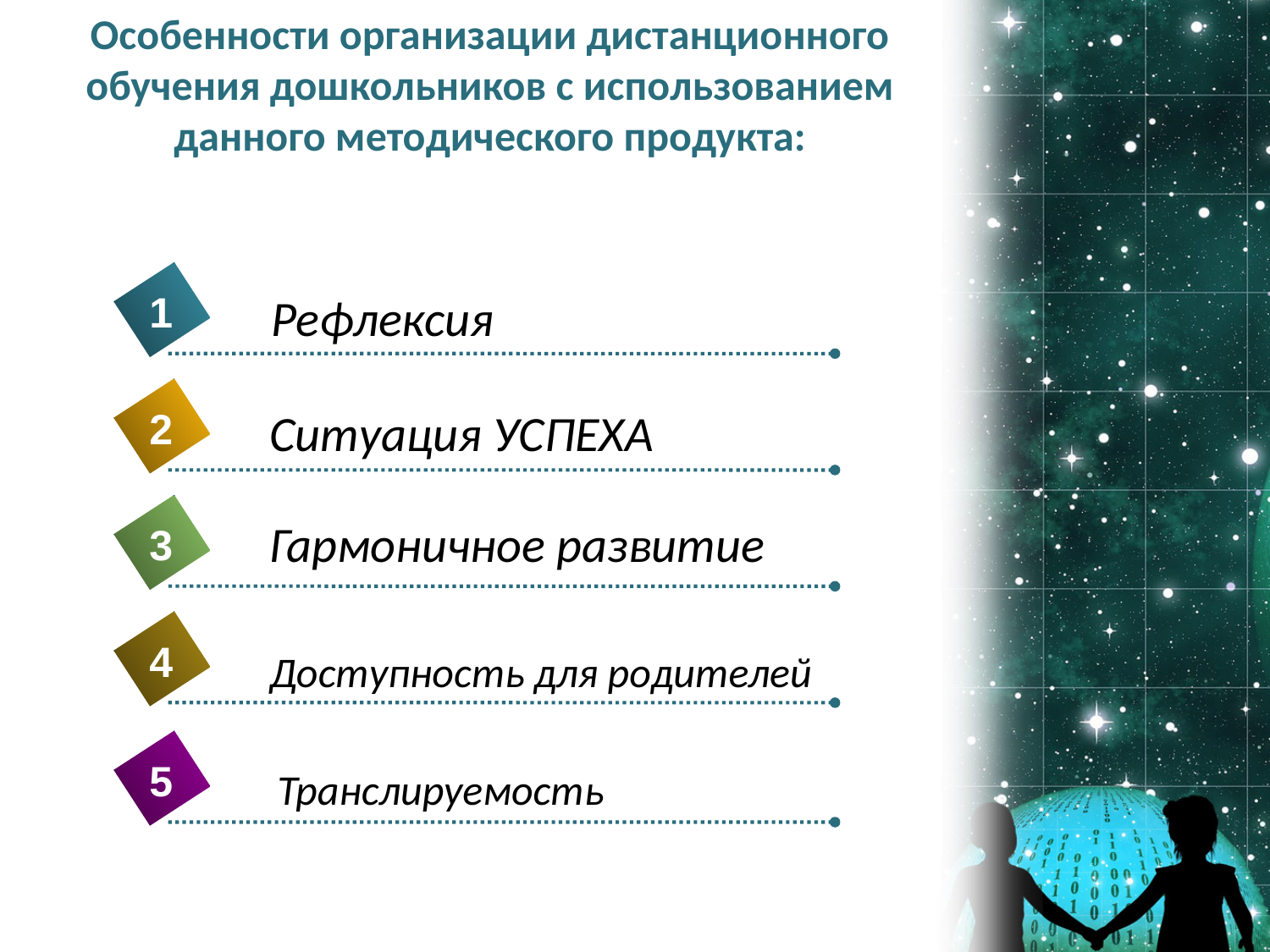

# Особенности организации дистанционного обучения дошкольников с использованием данного методического продукта:

1
Рефлексия

2
Ситуация УСПЕХА

Гармоничное развитие
3

4
Доступность для родителей

5
Транслируемость